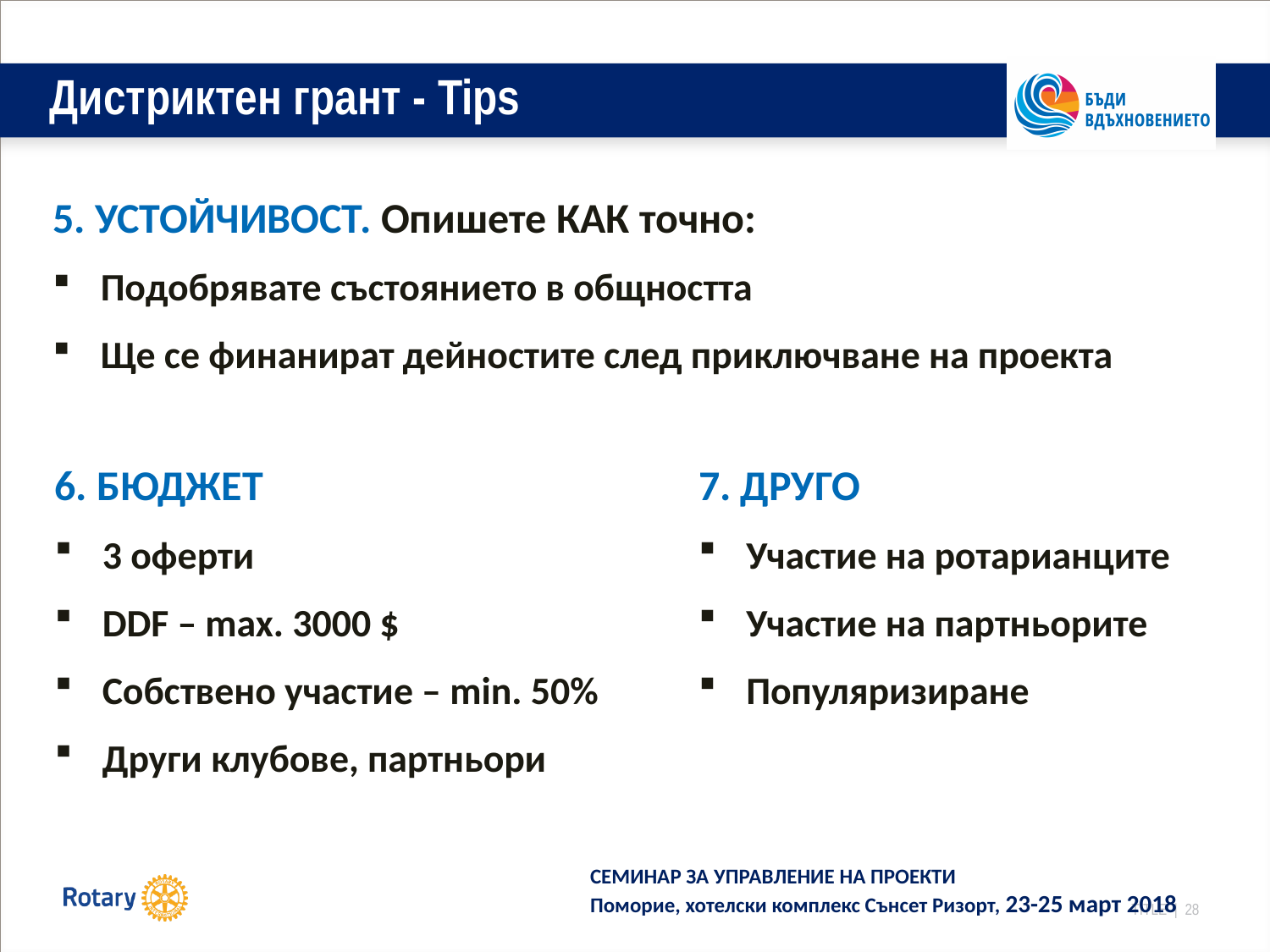

# Дистриктен грант - Tips
5. УСТОЙЧИВОСТ. Опишете КАК точно:
Подобрявате състоянието в общността
Ще се финанират дейностите след приключване на проекта
6. БЮДЖЕТ
3 оферти
DDF – max. 3000 $
Собствено участие – min. 50%
Други клубове, партньори

7. ДРУГО
Участие на ротарианците
Участие на партньорите
Популяризиране